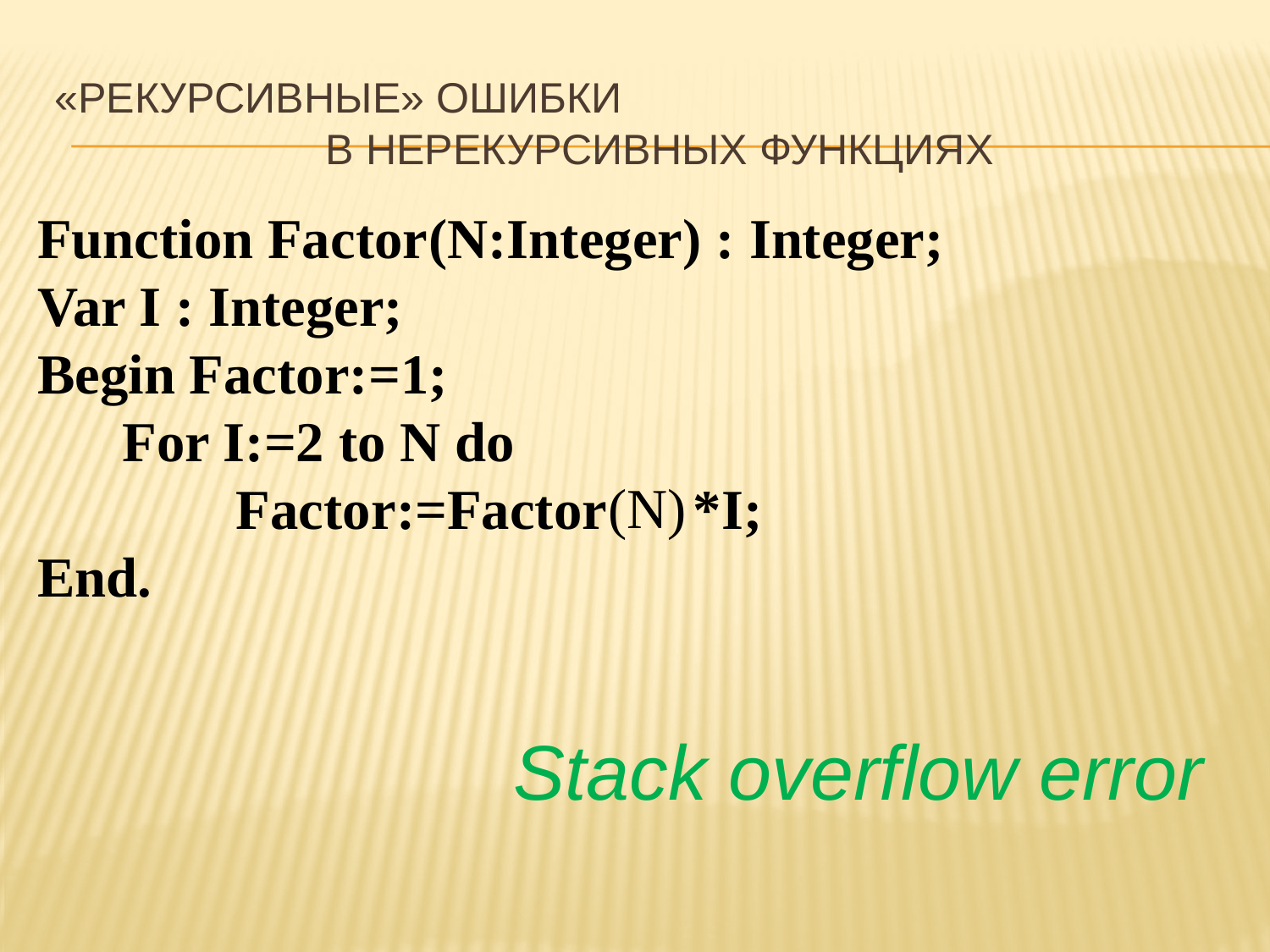

# «рекурсивные» Ошибки в нерекурсивных функциях
Function Factor(N:Integer) : Integer;
Var I : Integer;
Begin Factor:=1;
      For I:=2 to N do
              Factor:=Factor      *I;
End.

(N)
Stack overflow error